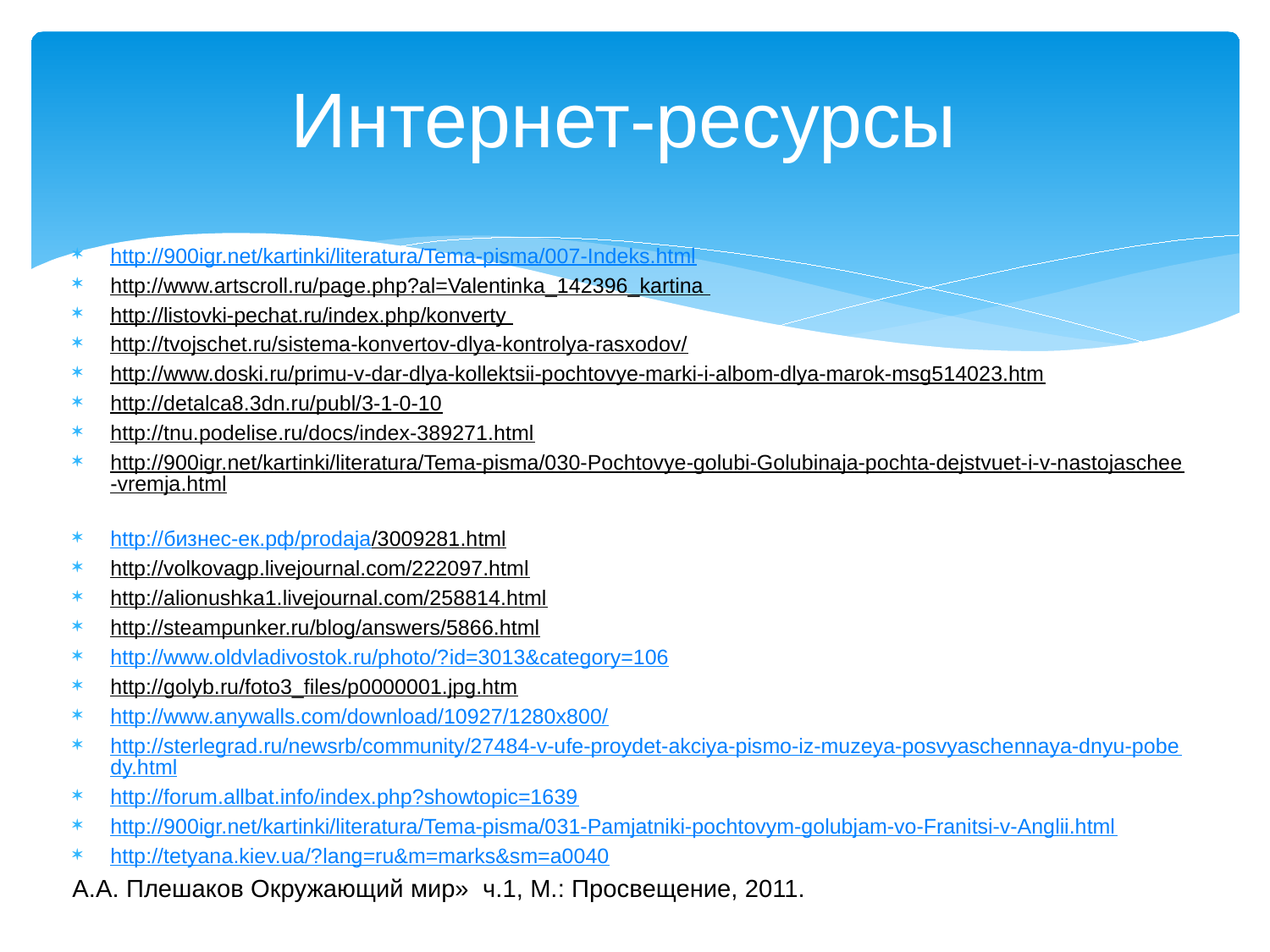

# Интернет-ресурсы

http://900igr.net/kartinki/literatura/Tema-pisma/007-Indeks.html
http://www.artscroll.ru/page.php?al=Valentinka_142396_kartina
http://listovki-pechat.ru/index.php/konverty
http://tvojschet.ru/sistema-konvertov-dlya-kontrolya-rasxodov/
http://www.doski.ru/primu-v-dar-dlya-kollektsii-pochtovye-marki-i-albom-dlya-marok-msg514023.htm
http://detalca8.3dn.ru/publ/3-1-0-10
http://tnu.podelise.ru/docs/index-389271.html
http://900igr.net/kartinki/literatura/Tema-pisma/030-Pochtovye-golubi-Golubinaja-pochta-dejstvuet-i-v-nastojaschee-vremja.html
http://бизнес-ек.рф/prodaja/3009281.html
http://volkovagp.livejournal.com/222097.html
http://alionushka1.livejournal.com/258814.html
http://steampunker.ru/blog/answers/5866.html
http://www.oldvladivostok.ru/photo/?id=3013&category=106
http://golyb.ru/foto3_files/p0000001.jpg.htm
http://www.anywalls.com/download/10927/1280x800/
http://sterlegrad.ru/newsrb/community/27484-v-ufe-proydet-akciya-pismo-iz-muzeya-posvyaschennaya-dnyu-pobedy.html
http://forum.allbat.info/index.php?showtopic=1639
http://900igr.net/kartinki/literatura/Tema-pisma/031-Pamjatniki-pochtovym-golubjam-vo-Franitsi-v-Anglii.html
http://tetyana.kiev.ua/?lang=ru&m=marks&sm=a0040
А.А. Плешаков Окружающий мир»  ч.1, М.: Просвещение, 2011.